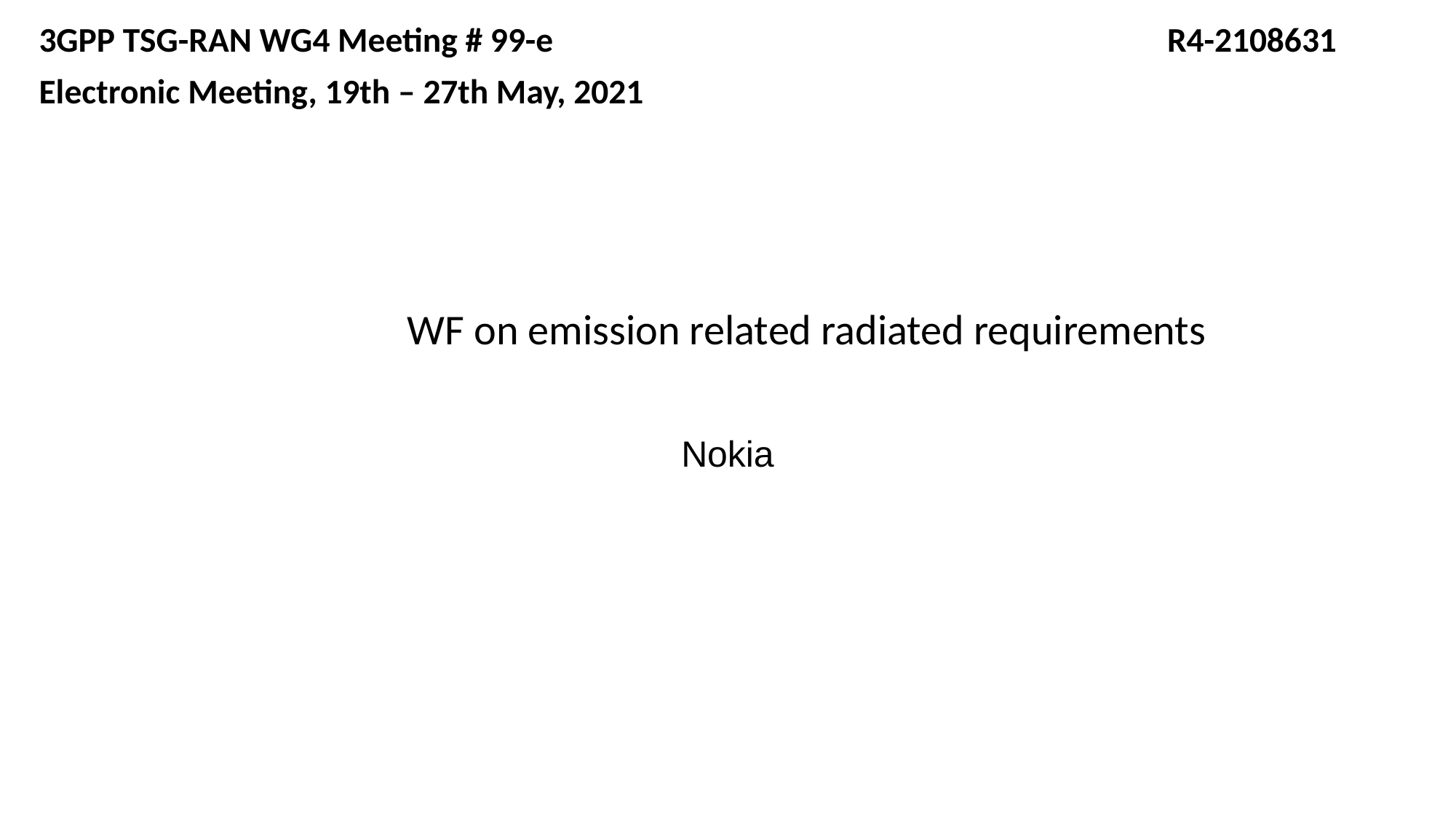

3GPP TSG-RAN WG4 Meeting # 99-e 				                         R4-2108631
Electronic Meeting, 19th – 27th May, 2021
# WF on emission related radiated requirements
Nokia